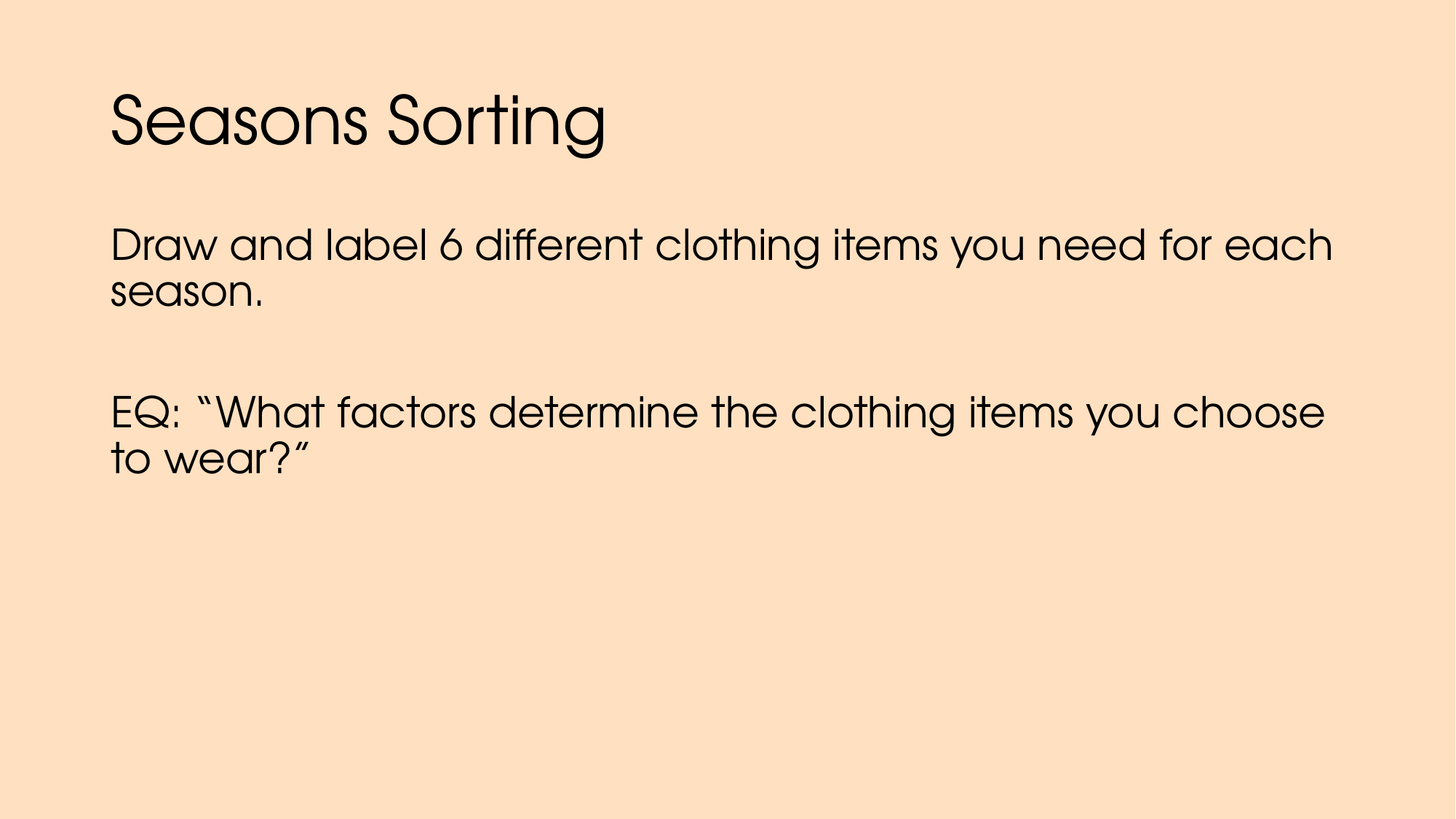

# Seasons Sorting
Draw and label 6 different clothing items you need for each season.

EQ: “What factors determine the clothing items you choose to wear?”